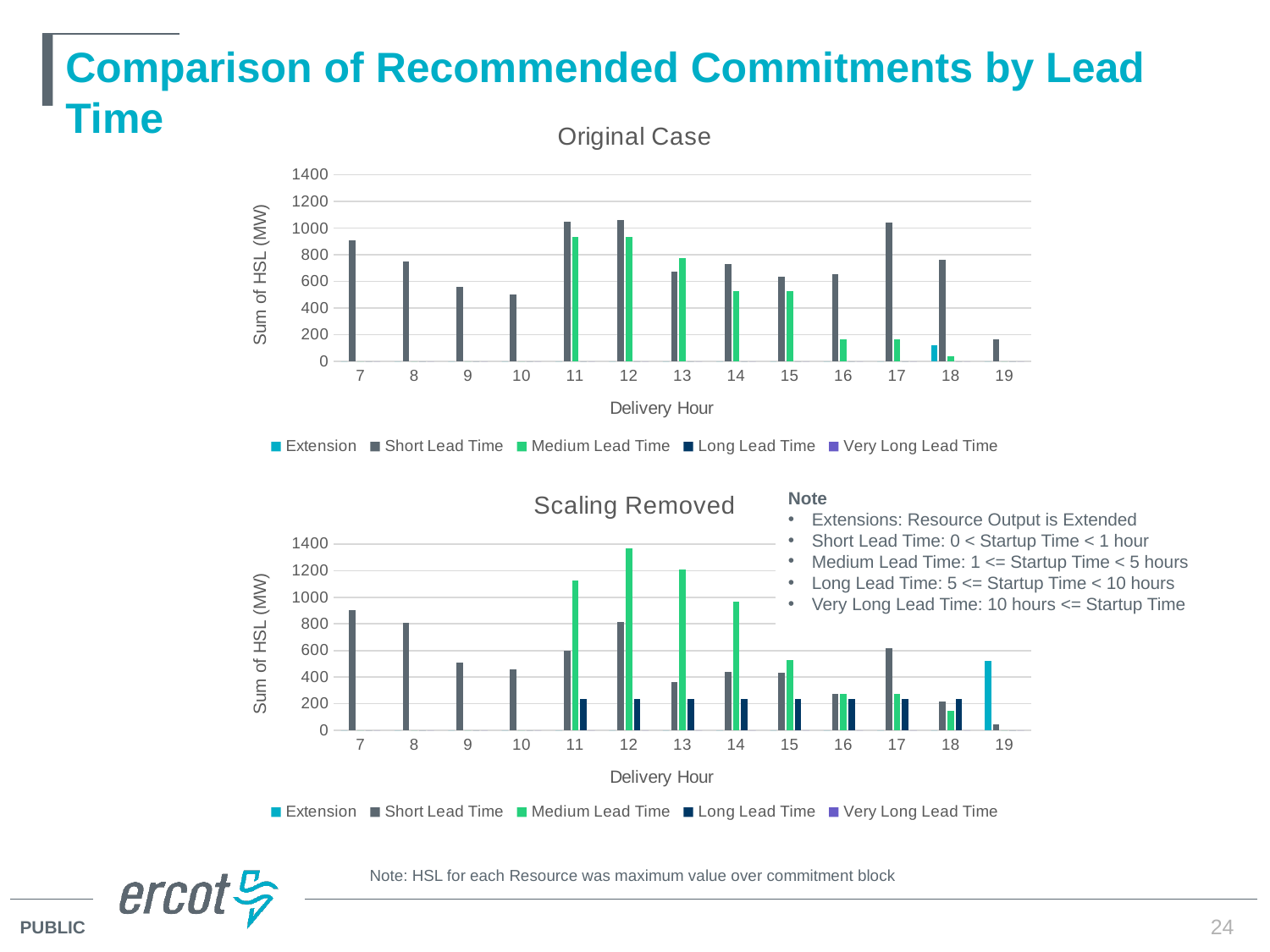

# Comparison of Recommended Commitments by Lead Time

### Chart: Original Case

| Category |  |  |  |  |  |
|---|---|---|---|---|---|
| 7 | 0.0 | 906.2 | 0.0 | 0.0 | 0.0 |
| 8 | 0.0 | 749.4 | 0.0 | 0.0 | 0.0 |
| 9 | 0.0 | 558.4 | 0.0 | 0.0 | 0.0 |
| 10 | 0.0 | 502.4 | 0.0 | 0.0 | 0.0 |
| 11 | 0.0 | 1049.0 | 934.0 | 0.0 | 0.0 |
| 12 | 0.0 | 1059.0 | 934.0 | 0.0 | 0.0 |
| 13 | 0.0 | 674.0 | 776.0 | 0.0 | 0.0 |
| 14 | 0.0 | 728.6 | 531.0 | 0.0 | 0.0 |
| 15 | 0.0 | 635.4 | 531.0 | 0.0 | 0.0 |
| 16 | 0.0 | 653.4 | 164.0 | 0.0 | 0.0 |
| 17 | 0.0 | 1041.6 | 164.0 | 0.0 | 0.0 |
| 18 | 122.0 | 760.2 | 39.0 | 0.0 | 0.0 |
| 19 | 0.0 | 168.0 | 0.0 | 0.0 | 0.0 |

### Chart: Scaling Removed

| Category |  |  |  |  |  |
|---|---|---|---|---|---|
| 7 | 0.0 | 906.2 | 0.0 | 0.0 | 0.0 |
| 8 | 0.0 | 805.9 | 0.0 | 0.0 | 0.0 |
| 9 | 0.0 | 511.9 | 0.0 | 0.0 | 0.0 |
| 10 | 0.0 | 455.9 | 0.0 | 0.0 | 0.0 |
| 11 | 0.0 | 599.1 | 1124.0 | 234.0 | 0.0 |
| 12 | 0.0 | 812.1 | 1369.0 | 234.0 | 0.0 |
| 13 | 0.0 | 360.2 | 1211.0 | 234.0 | 0.0 |
| 14 | 0.0 | 436.6 | 966.0 | 234.0 | 0.0 |
| 15 | 0.0 | 435.2 | 531.0 | 234.0 | 0.0 |
| 16 | 0.0 | 274.6 | 272.0 | 234.0 | 0.0 |
| 17 | 0.0 | 617.6 | 272.0 | 234.0 | 0.0 |
| 18 | 0.0 | 219.6 | 147.0 | 234.0 | 0.0 |
| 19 | 523.0 | 47.6 | 0.0 | 0.0 | 0.0 |
Note
Extensions: Resource Output is Extended
Short Lead Time: 0 < Startup Time < 1 hour
Medium Lead Time: 1 <= Startup Time < 5 hours
Long Lead Time: 5 <= Startup Time < 10 hours
Very Long Lead Time: 10 hours <= Startup Time

Note: HSL for each Resource was maximum value over commitment block
24